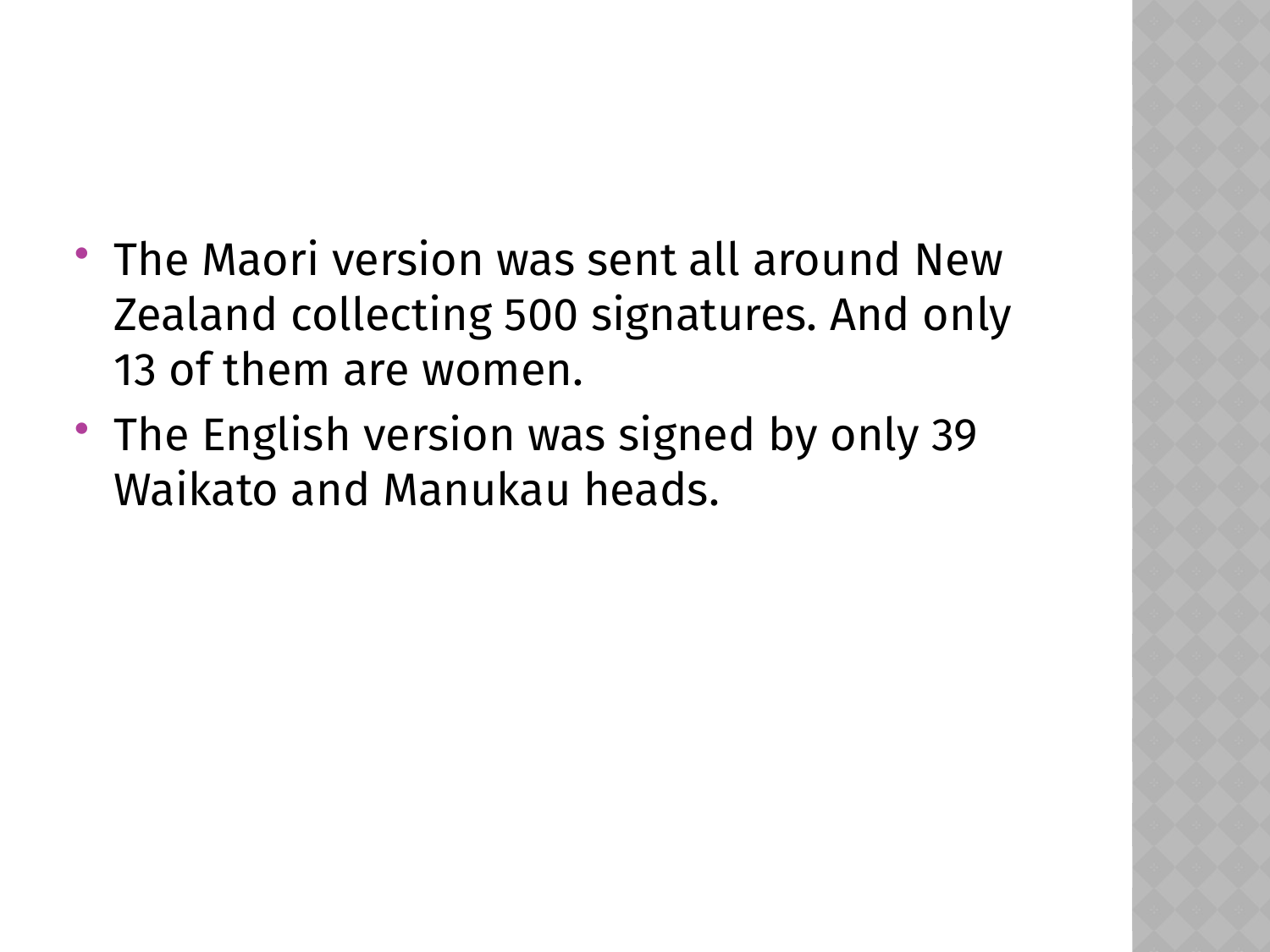

#
The Maori version was sent all around New Zealand collecting 500 signatures. And only 13 of them are women.
The English version was signed by only 39 Waikato and Manukau heads.